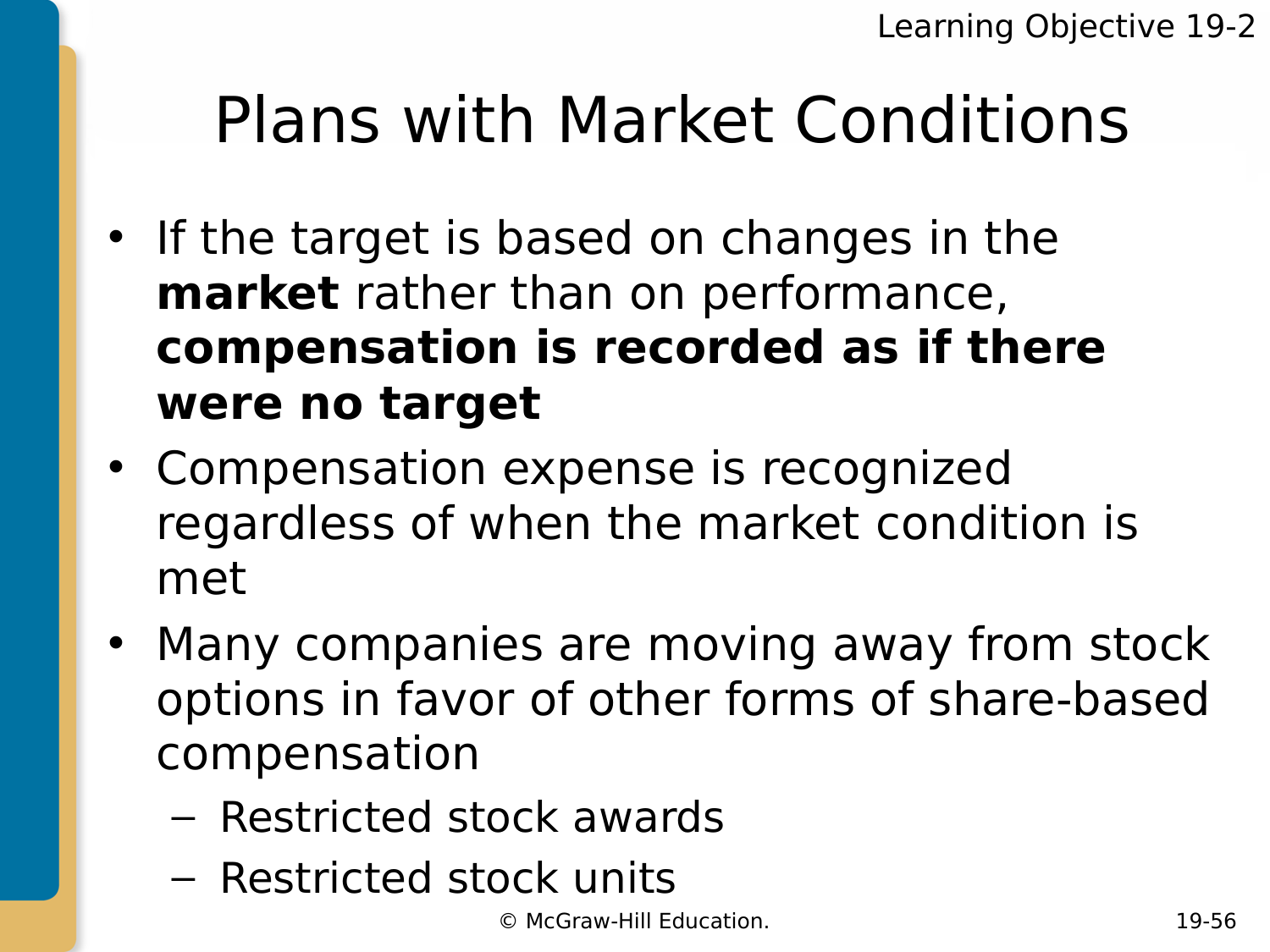

Learning Objective 19-2
# Plans with Market Conditions
If the target is based on changes in the market rather than on performance, compensation is recorded as if there were no target
Compensation expense is recognized regardless of when the market condition is met
Many companies are moving away from stock options in favor of other forms of share-based compensation
Restricted stock awards
Restricted stock units